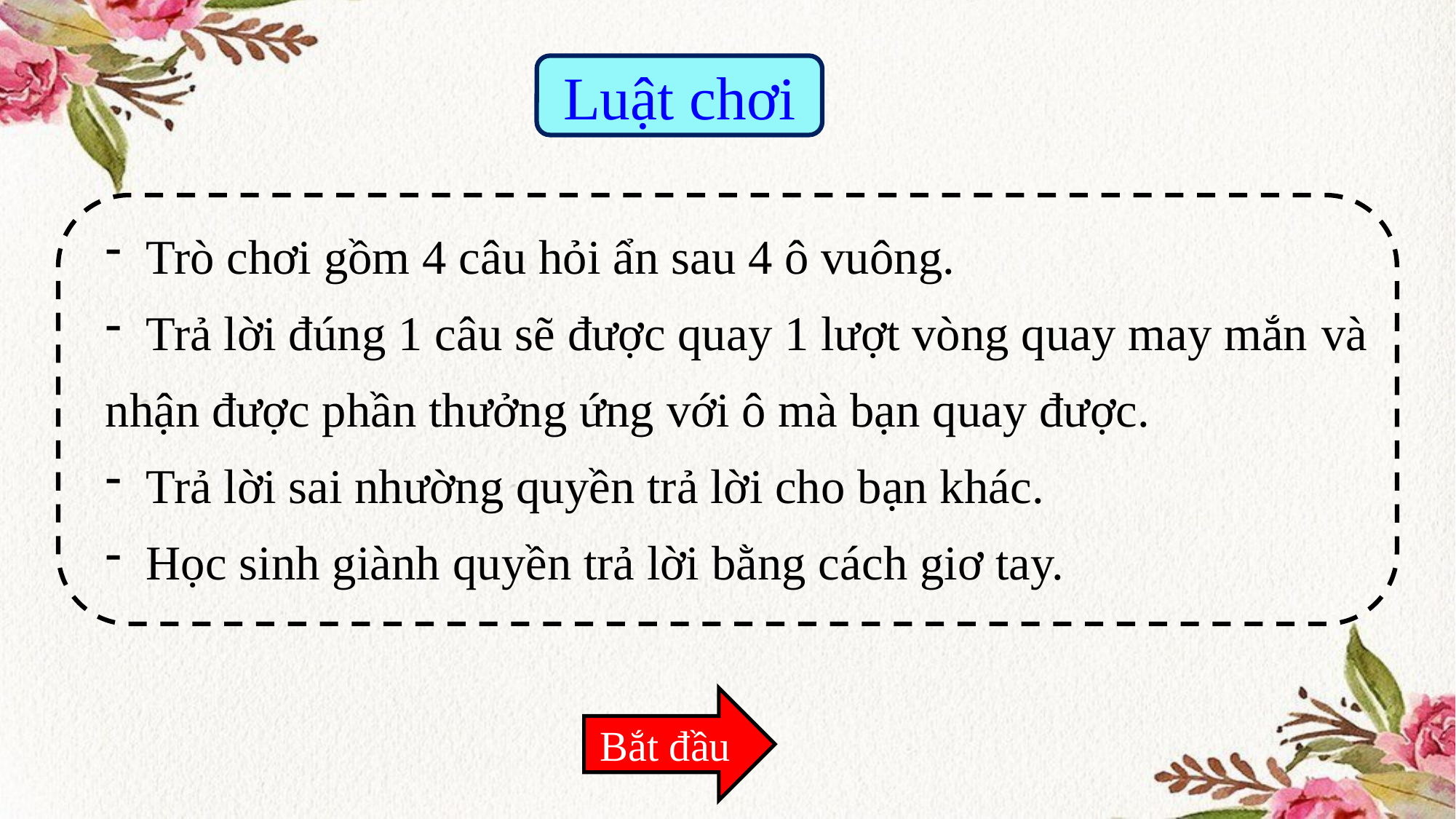

Luật chơi

Trò chơi gồm 4 câu hỏi ẩn sau 4 ô vuông.
Trả lời đúng 1 câu sẽ được quay 1 lượt vòng quay may mắn và
nhận được phần thưởng ứng với ô mà bạn quay được.
Trả lời sai nhường quyền trả lời cho bạn khác.
Học sinh giành quyền trả lời bằng cách giơ tay.
Bắt đầu